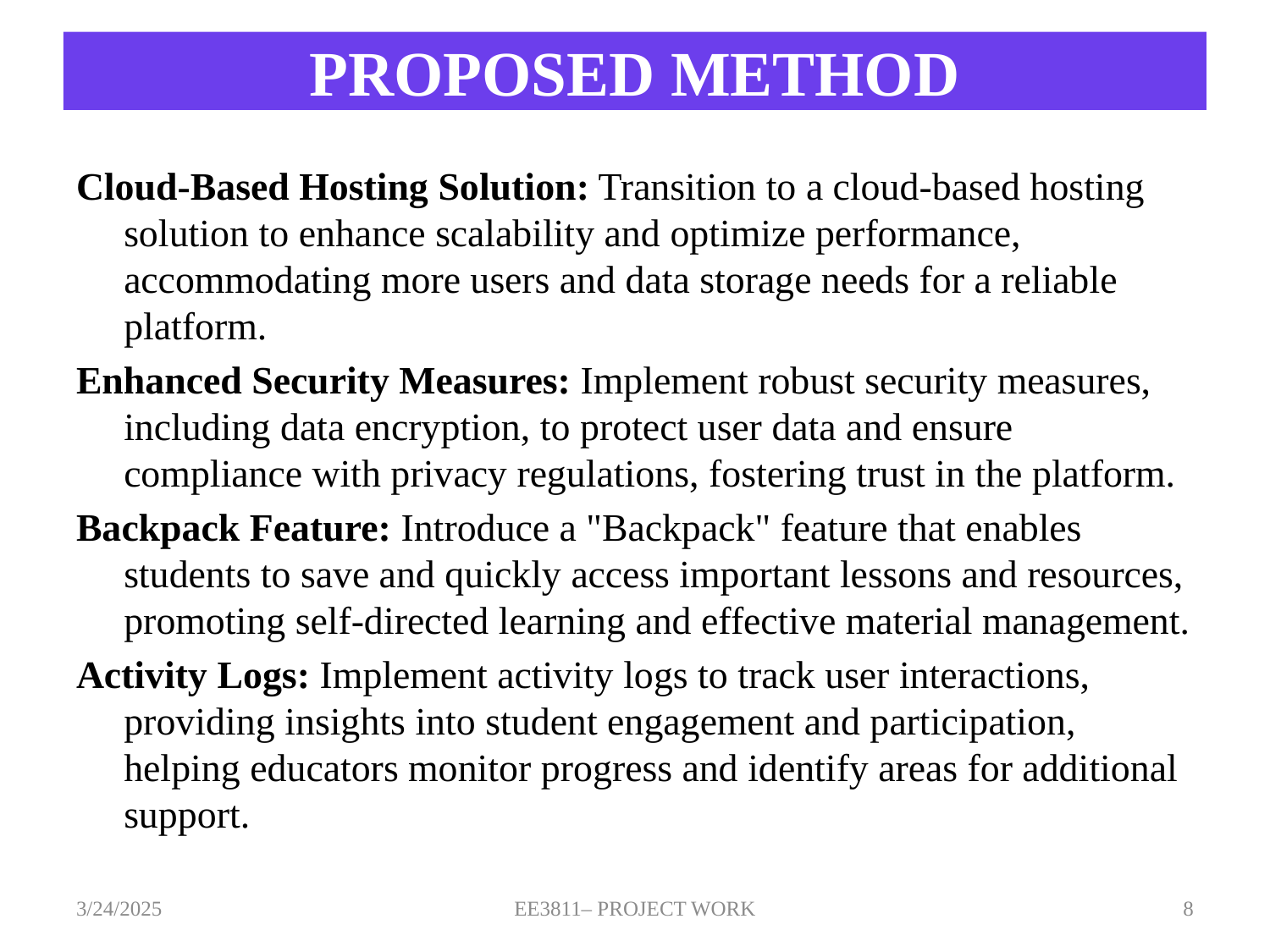

PROPOSED METHOD
Cloud-Based Hosting Solution: Transition to a cloud-based hosting solution to enhance scalability and optimize performance, accommodating more users and data storage needs for a reliable platform.
Enhanced Security Measures: Implement robust security measures, including data encryption, to protect user data and ensure compliance with privacy regulations, fostering trust in the platform.
Backpack Feature: Introduce a "Backpack" feature that enables students to save and quickly access important lessons and resources, promoting self-directed learning and effective material management.
Activity Logs: Implement activity logs to track user interactions, providing insights into student engagement and participation, helping educators monitor progress and identify areas for additional support.
3/24/2025
EE3811– PROJECT WORK
8